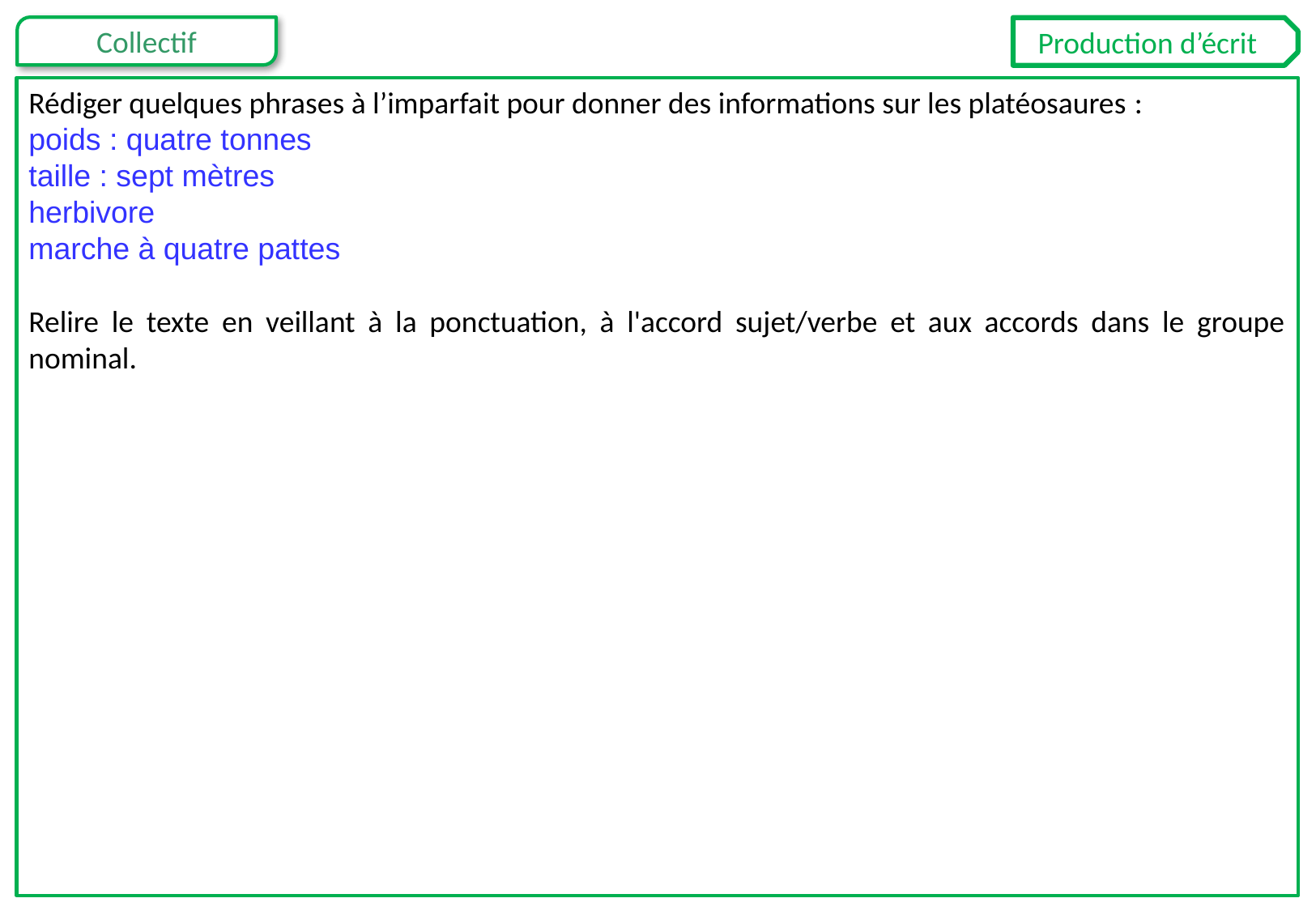

Production d’écrit
Rédiger quelques phrases à l’imparfait pour donner des informations sur les platéosaures :
poids : quatre tonnes
taille : sept mètres
herbivore
marche à quatre pattes

Relire le texte en veillant à la ponctuation, à l'accord sujet/verbe et aux accords dans le groupe nominal.